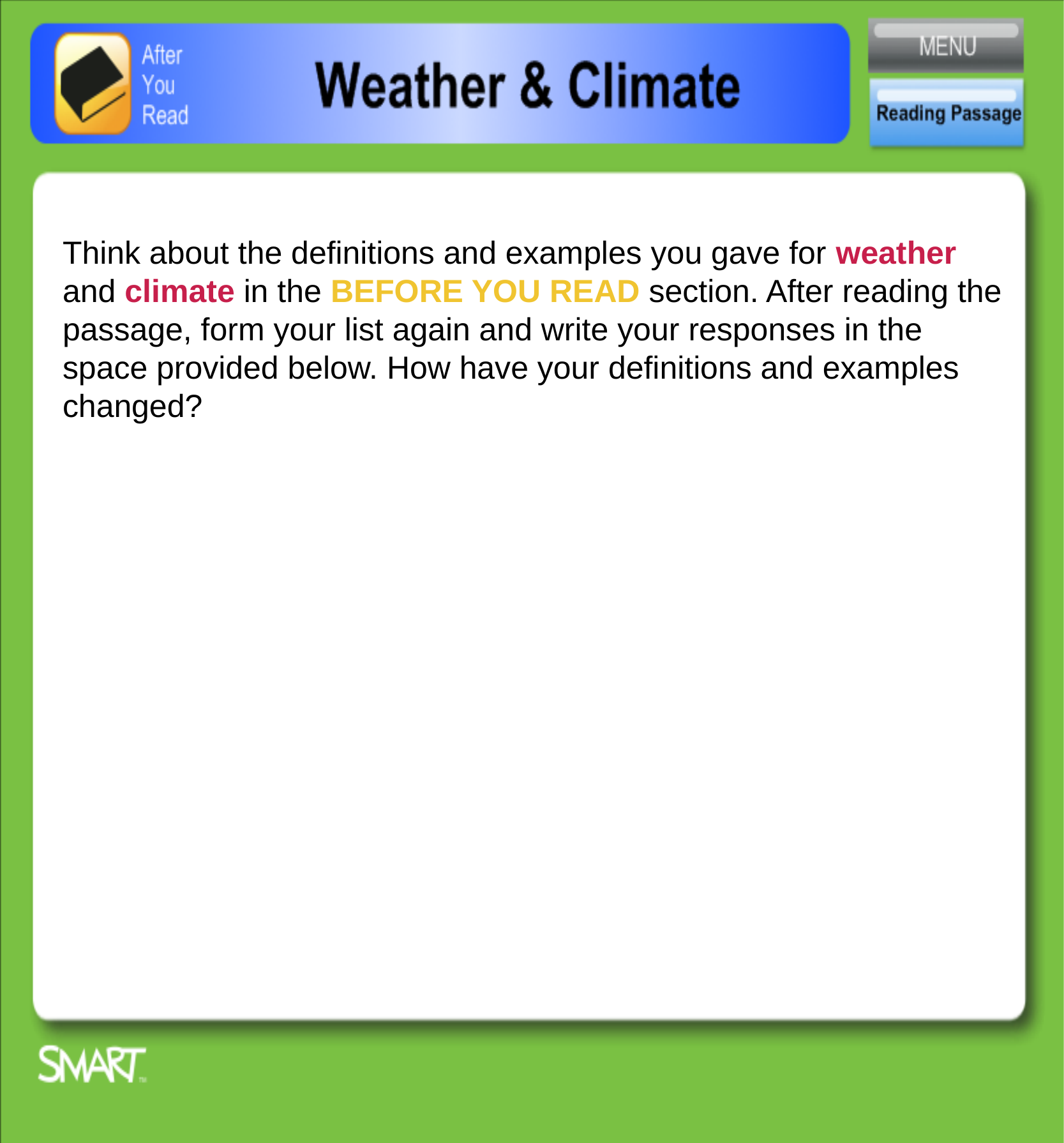

Think about the definitions and examples you gave for weather and climate in the BEFORE YOU READ section. After reading the passage, form your list again and write your responses in the space provided below. How have your definitions and examples changed?